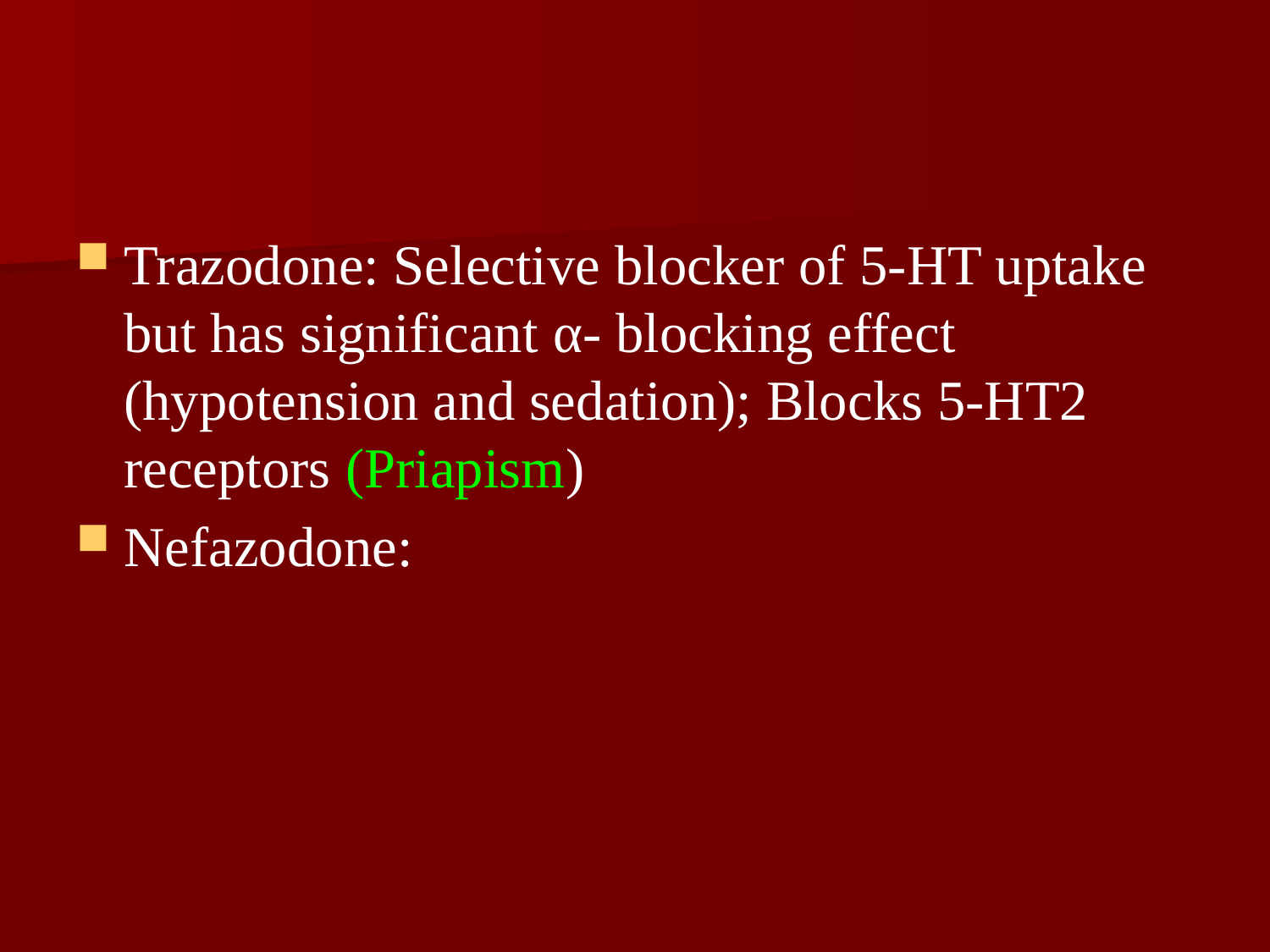

#
Trazodone: Selective blocker of 5-HT uptake but has significant α- blocking effect (hypotension and sedation); Blocks 5-HT2 receptors (Priapism)
Nefazodone: